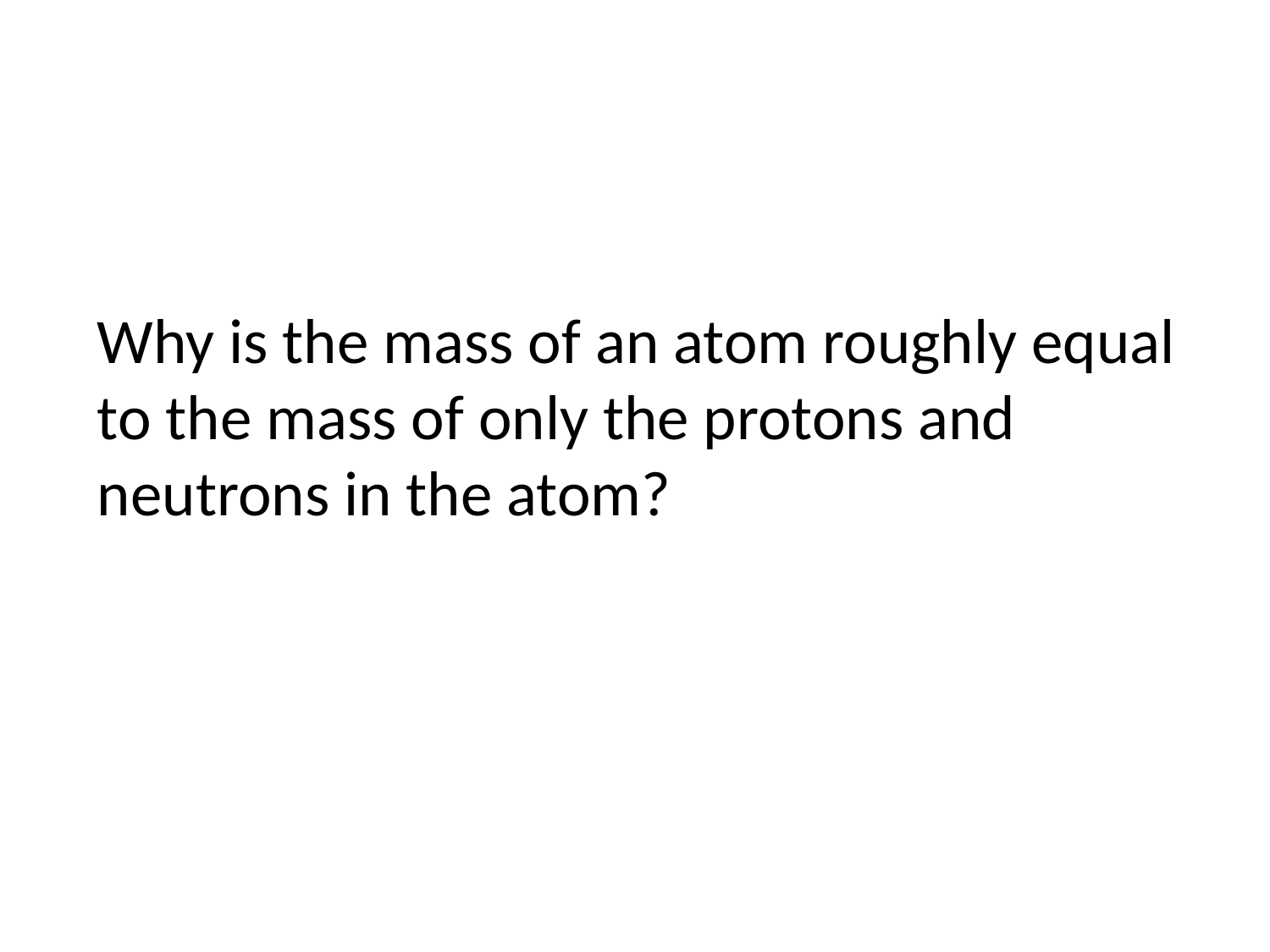

# Why is the mass of an atom roughly equal to the mass of only the protons and neutrons in the atom?